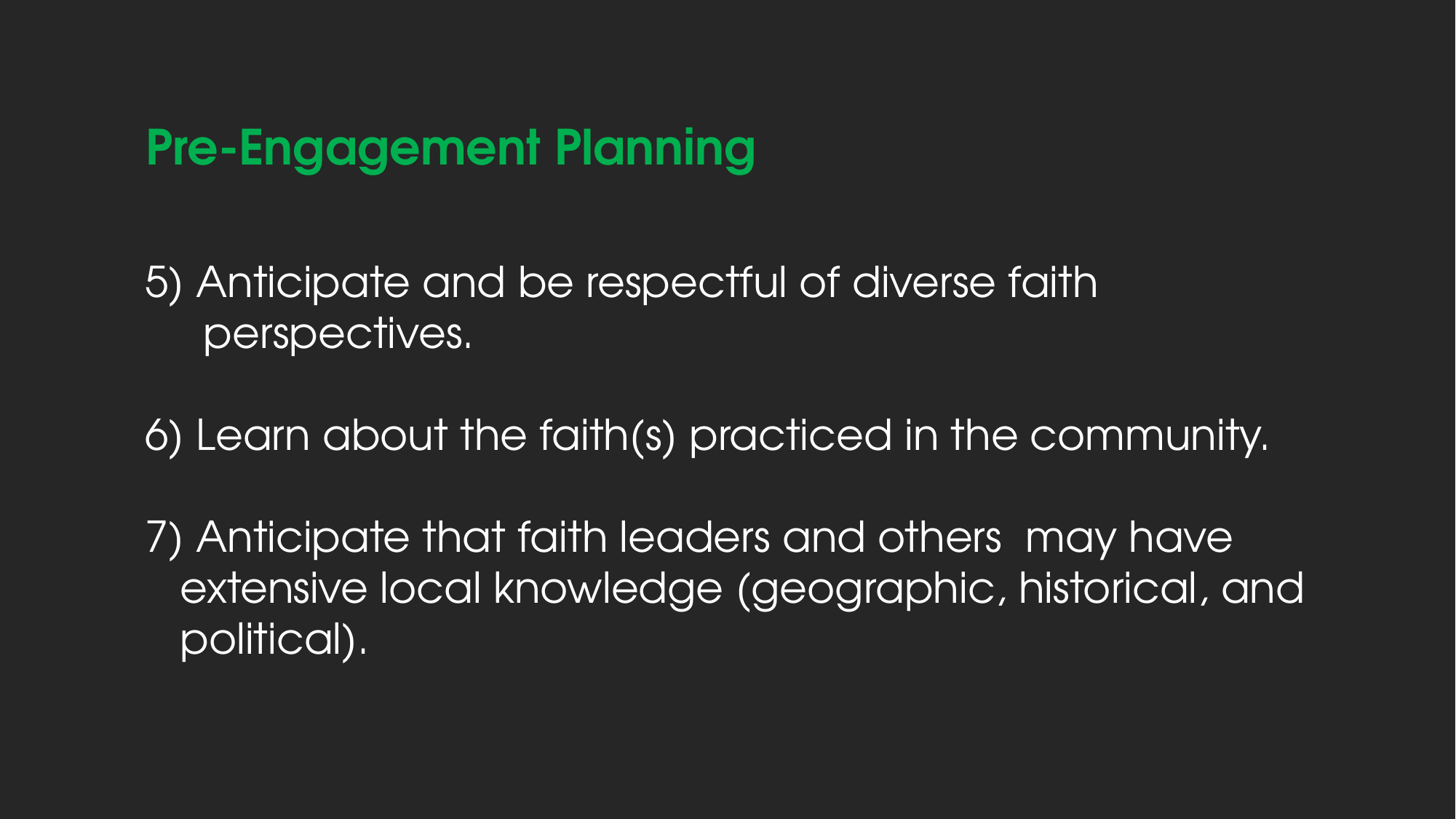

Pre-Engagement Planning

5) Anticipate and be respectful of diverse faith
  perspectives.

6) Learn about the faith(s) practiced in the community.

7) Anticipate that faith leaders and others  may have extensive local knowledge (geographic, historical, and
	political).